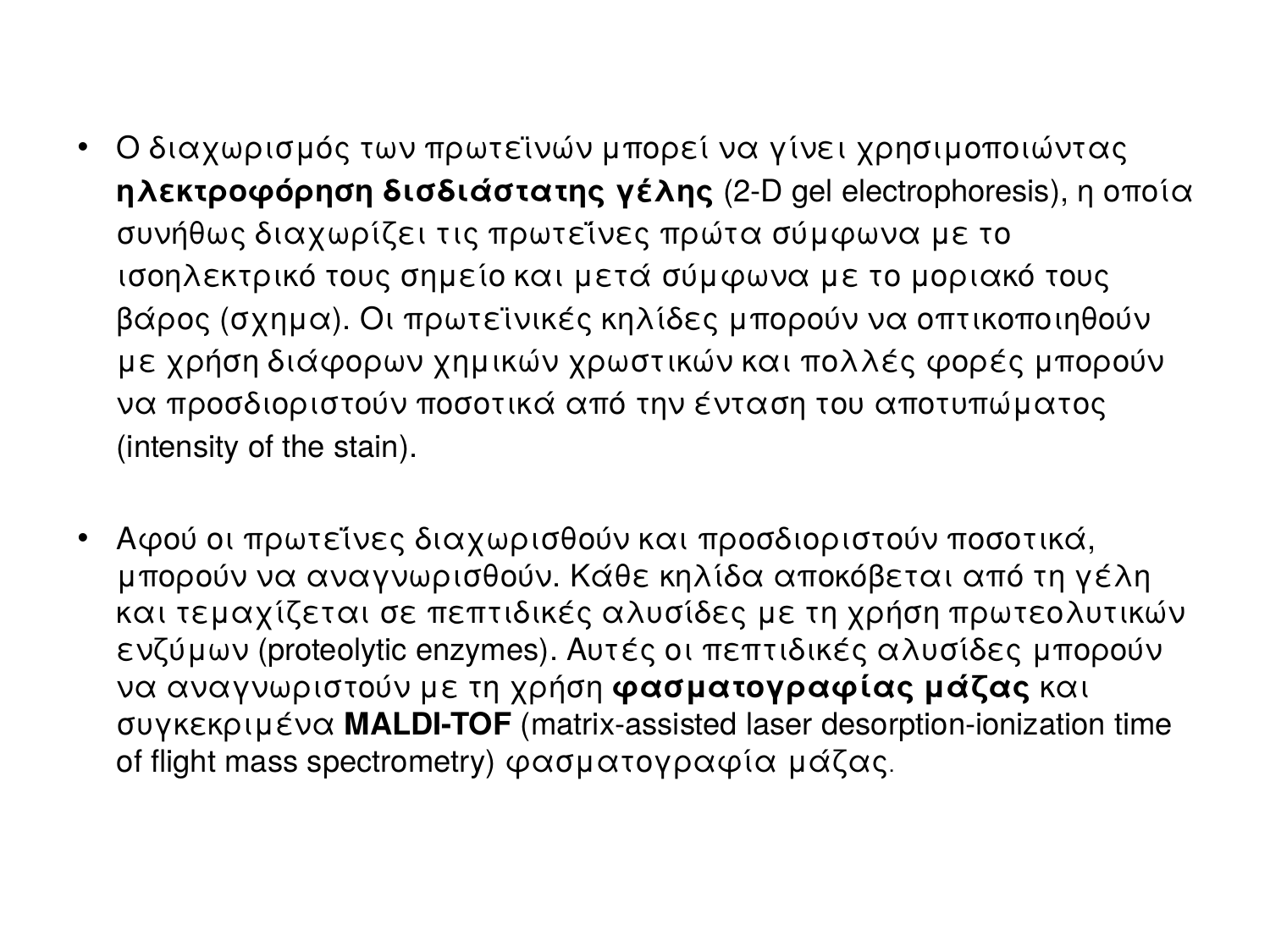

Ο διαχωρισμός των πρωτεϊνών μπορεί να γίνει χρησιμοποιώντας ηλεκτροφόρηση δισδιάστατης γέλης (2-D gel electrophoresis), η οποία συνήθως διαχωρίζει τις πρωτεΐνες πρώτα σύμφωνα με το ισοηλεκτρικό τους σημείο και μετά σύμφωνα με το μοριακό τους βάρος (σχημα). Οι πρωτεϊνικές κηλίδες μπορούν να οπτικοποιηθούν με χρήση διάφορων χημικών χρωστικών και πολλές φορές μπορούν να προσδιοριστούν ποσοτικά από την ένταση του αποτυπώματος (intensity of the stain).

Αφού οι πρωτεΐνες διαχωρισθούν και προσδιοριστούν ποσοτικά, μπορούν να αναγνωρισθούν. Κάθε κηλίδα αποκόβεται από τη γέλη και τεμαχίζεται σε πεπτιδικές αλυσίδες με τη χρήση πρωτεολυτικών ενζύμων (proteolytic enzymes). Αυτές οι πεπτιδικές αλυσίδες μπορούν να αναγνωριστούν με τη χρήση φασματογραφίας μάζας και συγκεκριμένα MALDI-TOF (matrix-assisted laser desorption-ionization time of flight mass spectrometry) φασματογραφία μάζας.